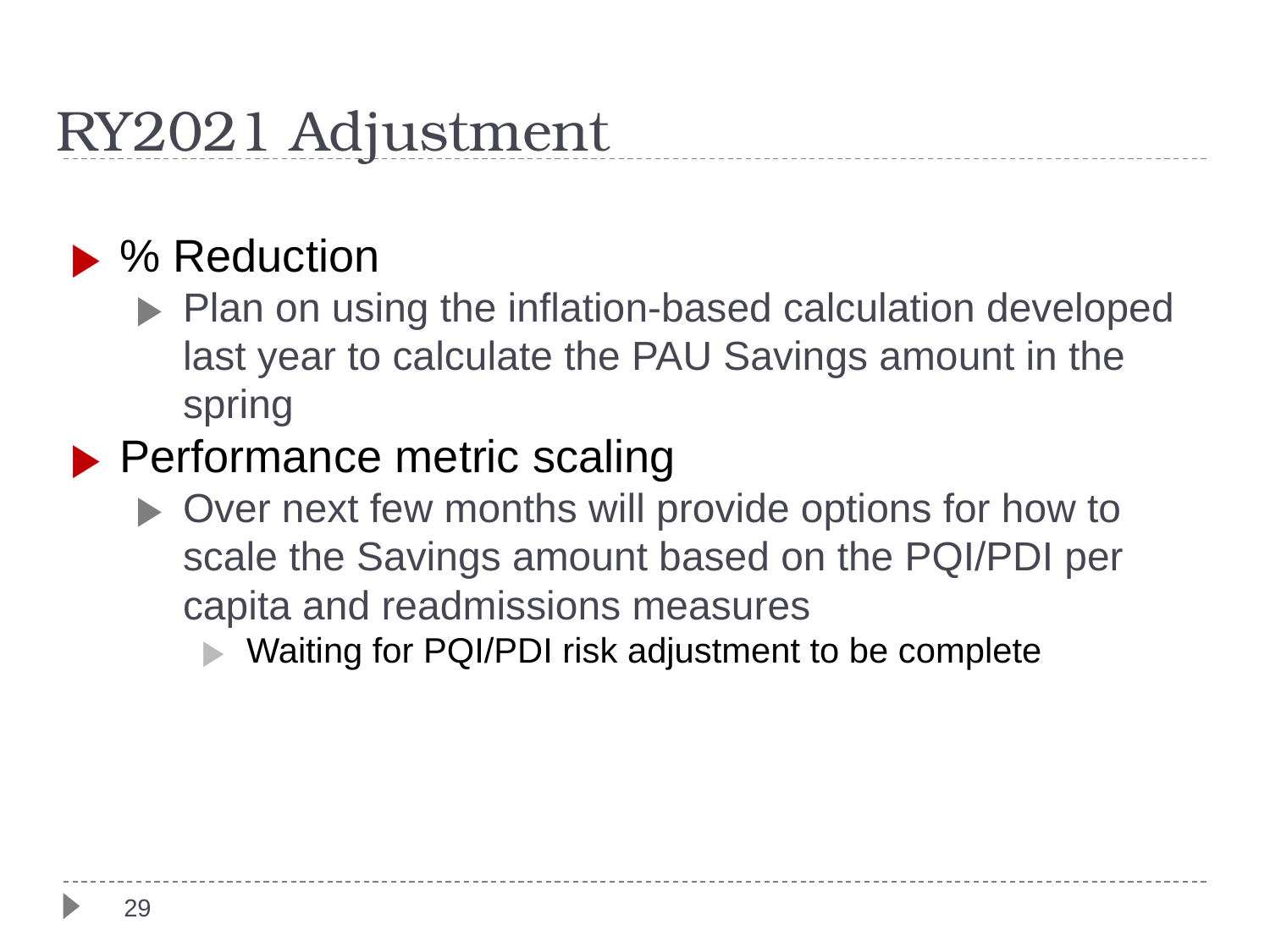

# RY2021 Adjustment
% Reduction
Plan on using the inflation-based calculation developed last year to calculate the PAU Savings amount in the spring
Performance metric scaling
Over next few months will provide options for how to scale the Savings amount based on the PQI/PDI per capita and readmissions measures
Waiting for PQI/PDI risk adjustment to be complete

29